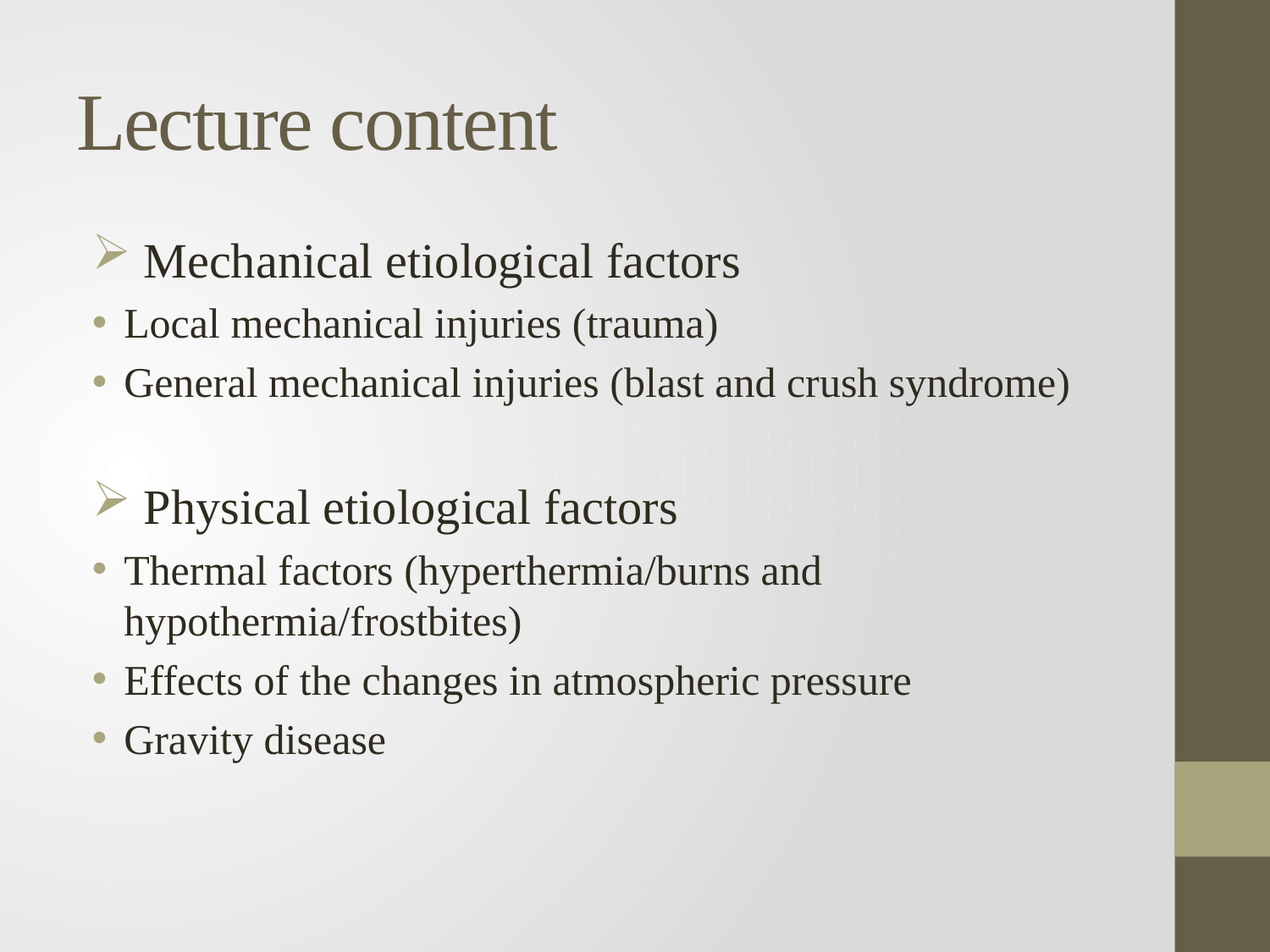

# Lecture content
 Mechanical etiological factors
Local mechanical injuries (trauma)
General mechanical injuries (blast and crush syndrome)

 Physical etiological factors
Thermal factors (hyperthermia/burns and hypothermia/frostbites)
Effects of the changes in atmospheric pressure
Gravity disease